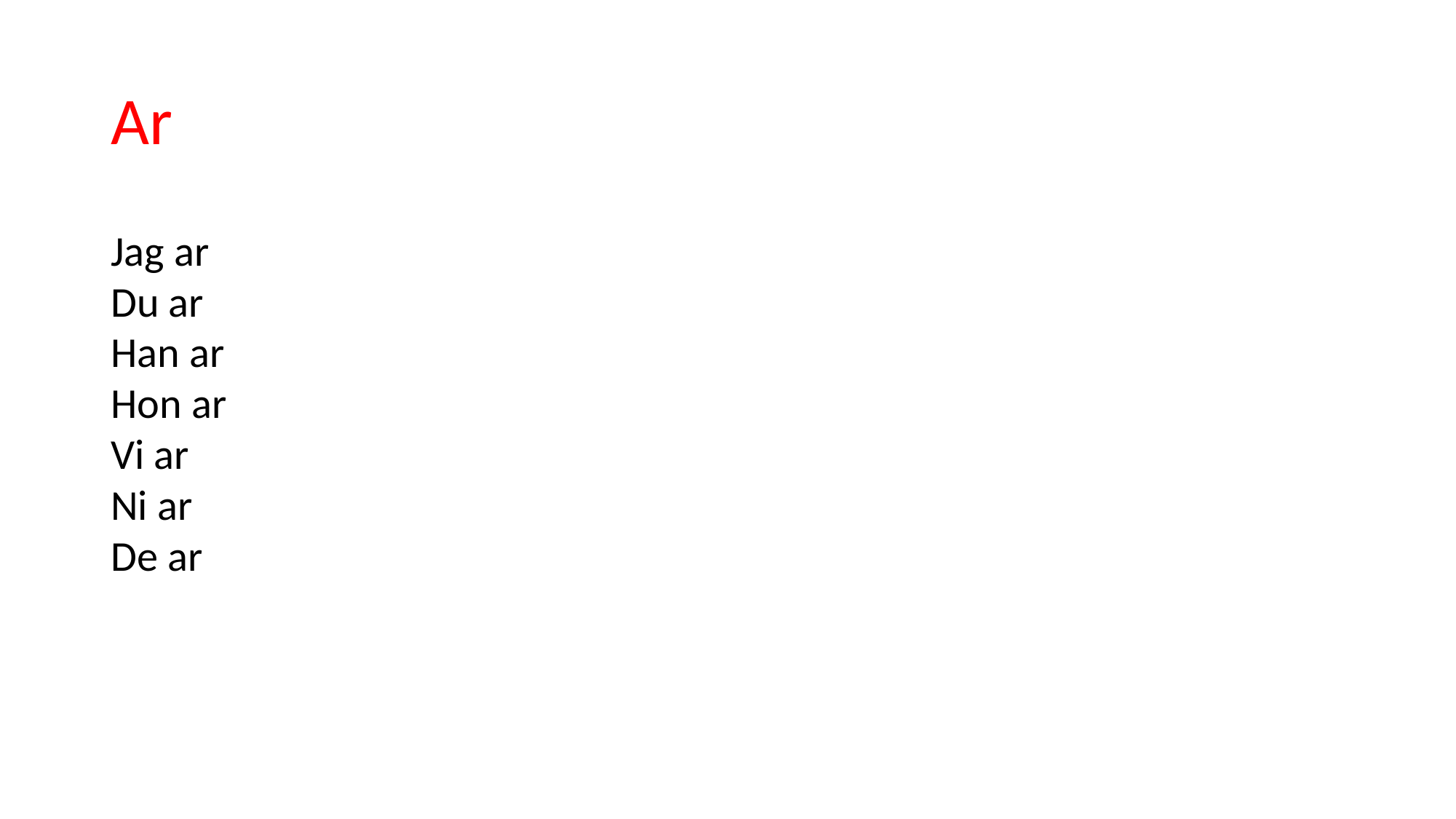

# Ar
Jag ar
Du ar
Han ar
Hon ar
Vi ar
Ni ar
De ar